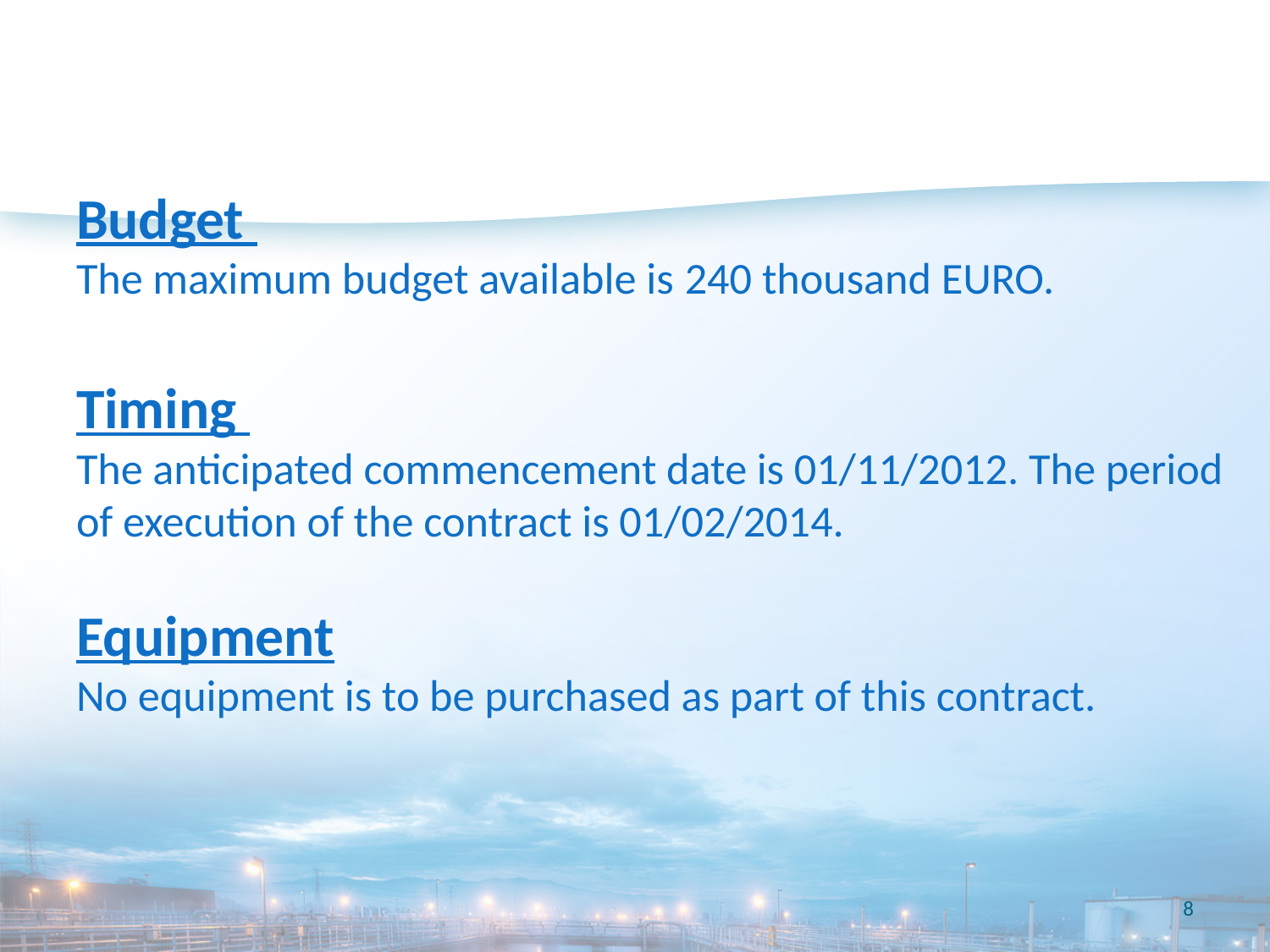

# Budget The maximum budget available is 240 thousand EURO. Timing The anticipated commencement date is 01/11/2012. The period of execution of the contract is 01/02/2014. Equipment No equipment is to be purchased as part of this contract.

8